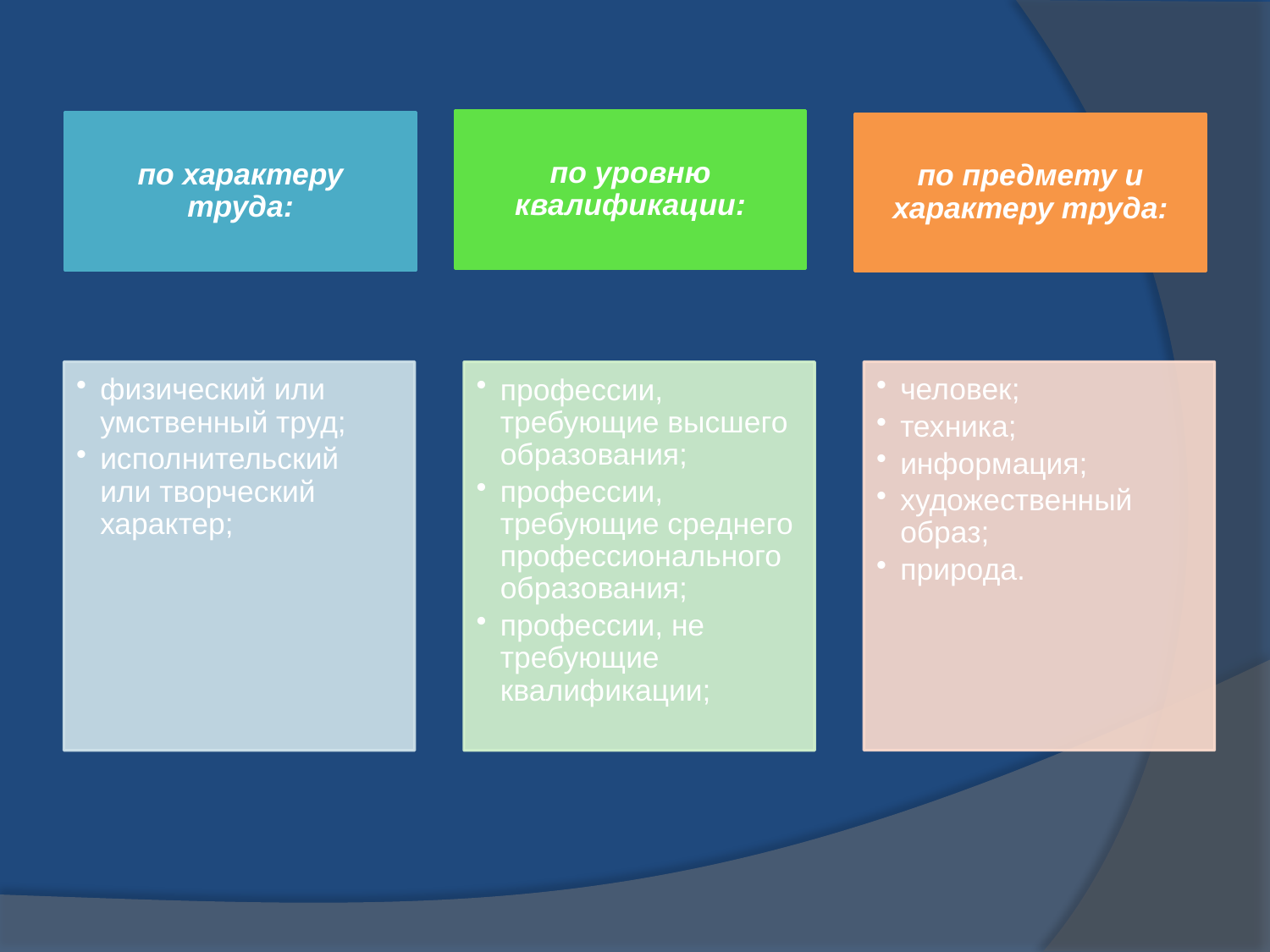

по характеру труда:
физический или умственный труд;
исполнительский или творческий характер;
по уровню квалификации:
профессии, требующие высшего образования;
профессии, требующие среднего профессионального  образования;
профессии, не требующие квалификации;

по предмету и характеру труда:
человек;
техника;
информация;
художественный образ;
природа.